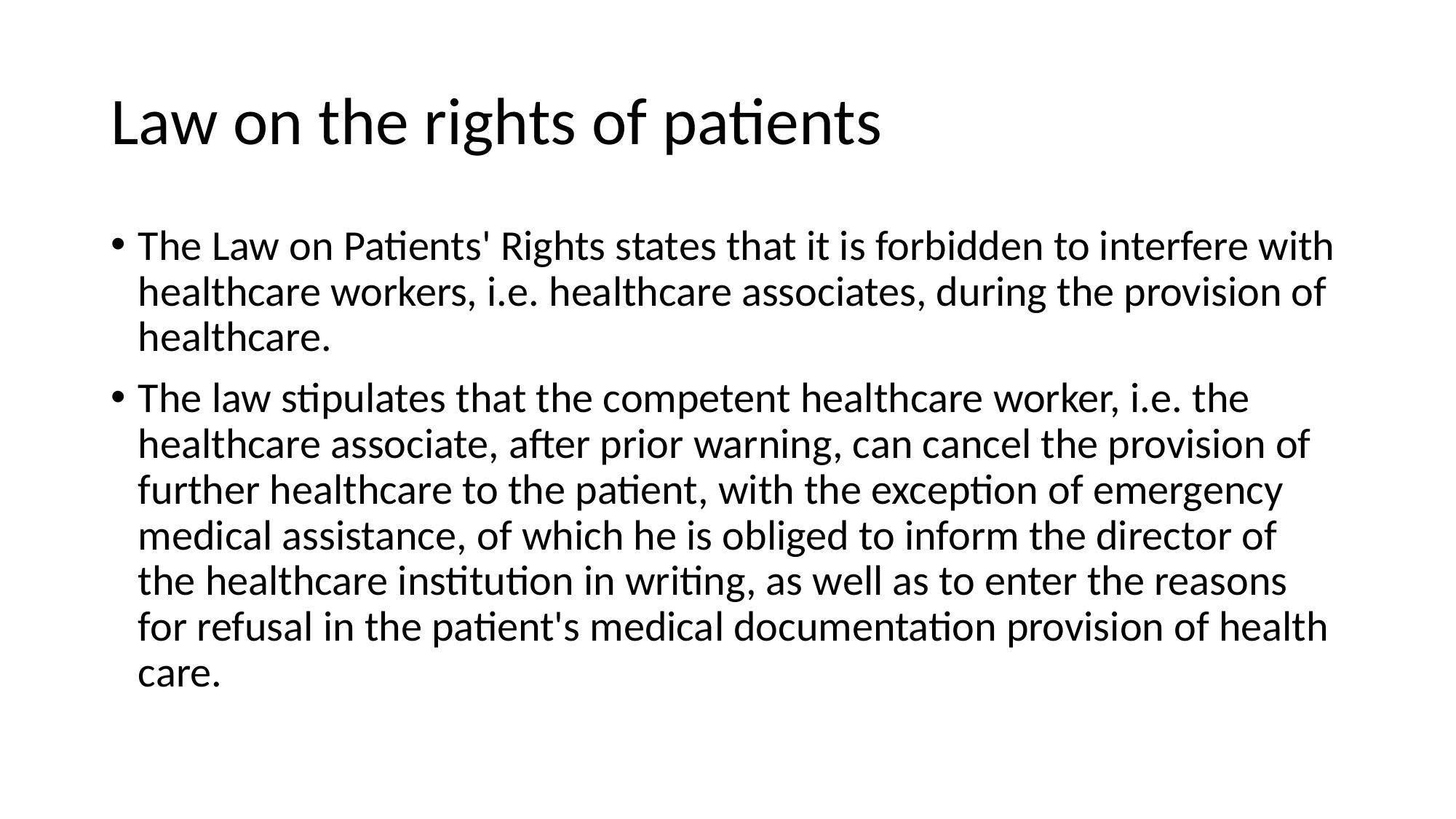

# Law on the rights of patients
The Law on Patients' Rights states that it is forbidden to interfere with healthcare workers, i.e. healthcare associates, during the provision of healthcare.
The law stipulates that the competent healthcare worker, i.e. the healthcare associate, after prior warning, can cancel the provision of further healthcare to the patient, with the exception of emergency medical assistance, of which he is obliged to inform the director of the healthcare institution in writing, as well as to enter the reasons for refusal in the patient's medical documentation provision of health care.